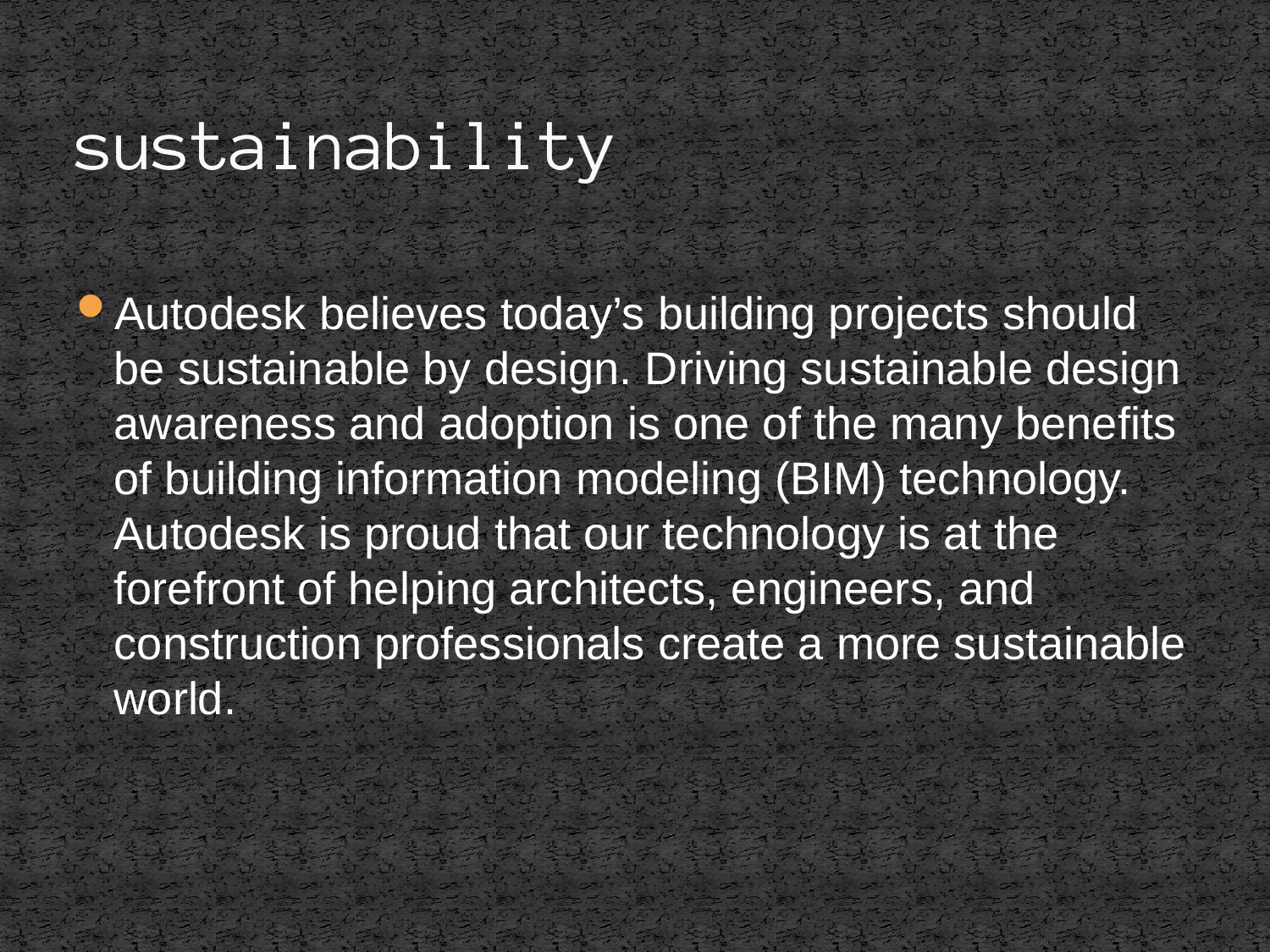

# sustainability

Autodesk believes today’s building projects should be sustainable by design. Driving sustainable design awareness and adoption is one of the many benefits of building information modeling (BIM) technology. Autodesk is proud that our technology is at the forefront of helping architects, engineers, and construction professionals create a more sustainable world.